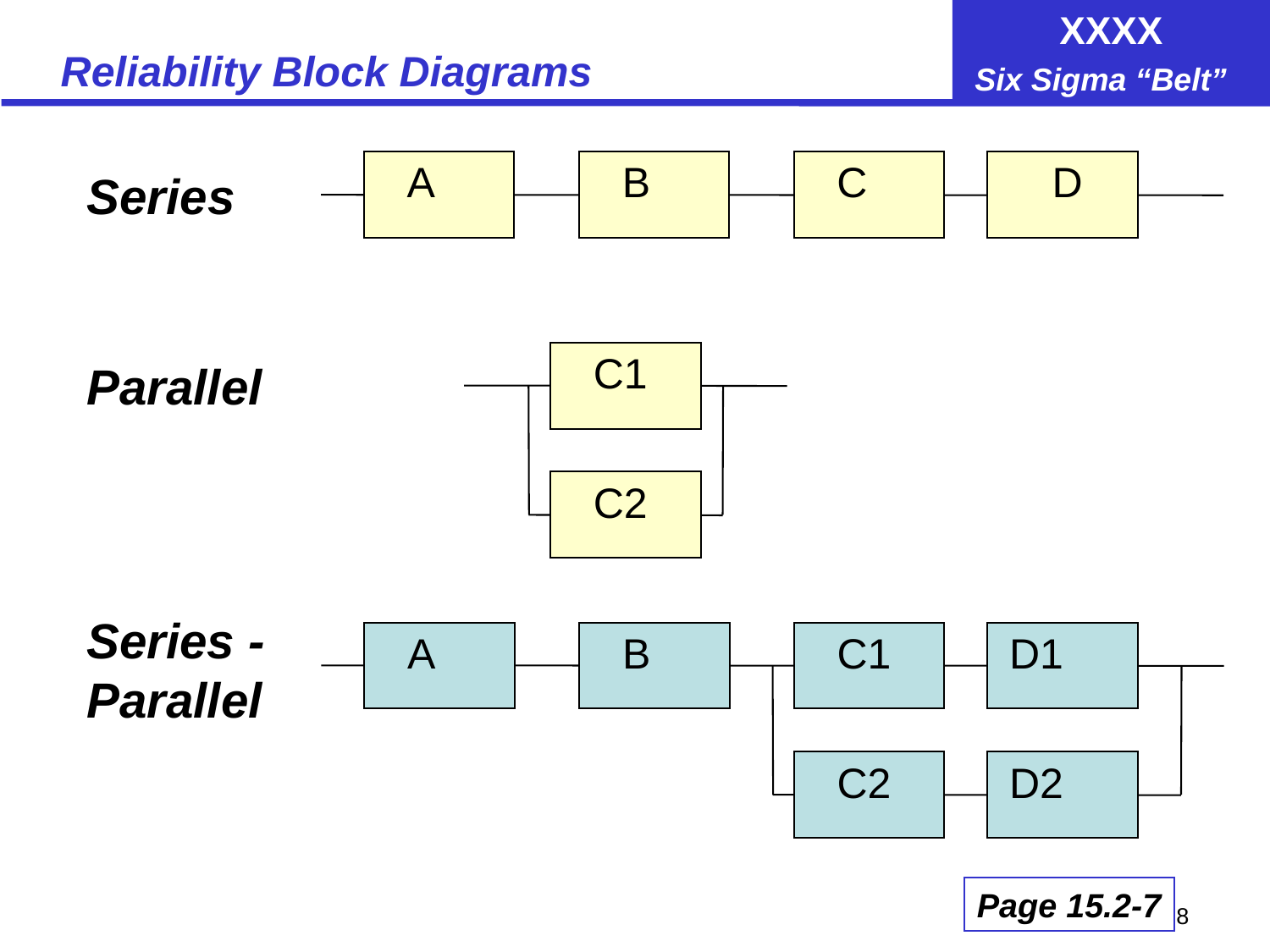

# Reliability Block Diagrams

A
B
C
D

Series

C1

C2

Parallel
Series - Parallel

A
B
C1
D1

C2
D2

Page 15.2-7